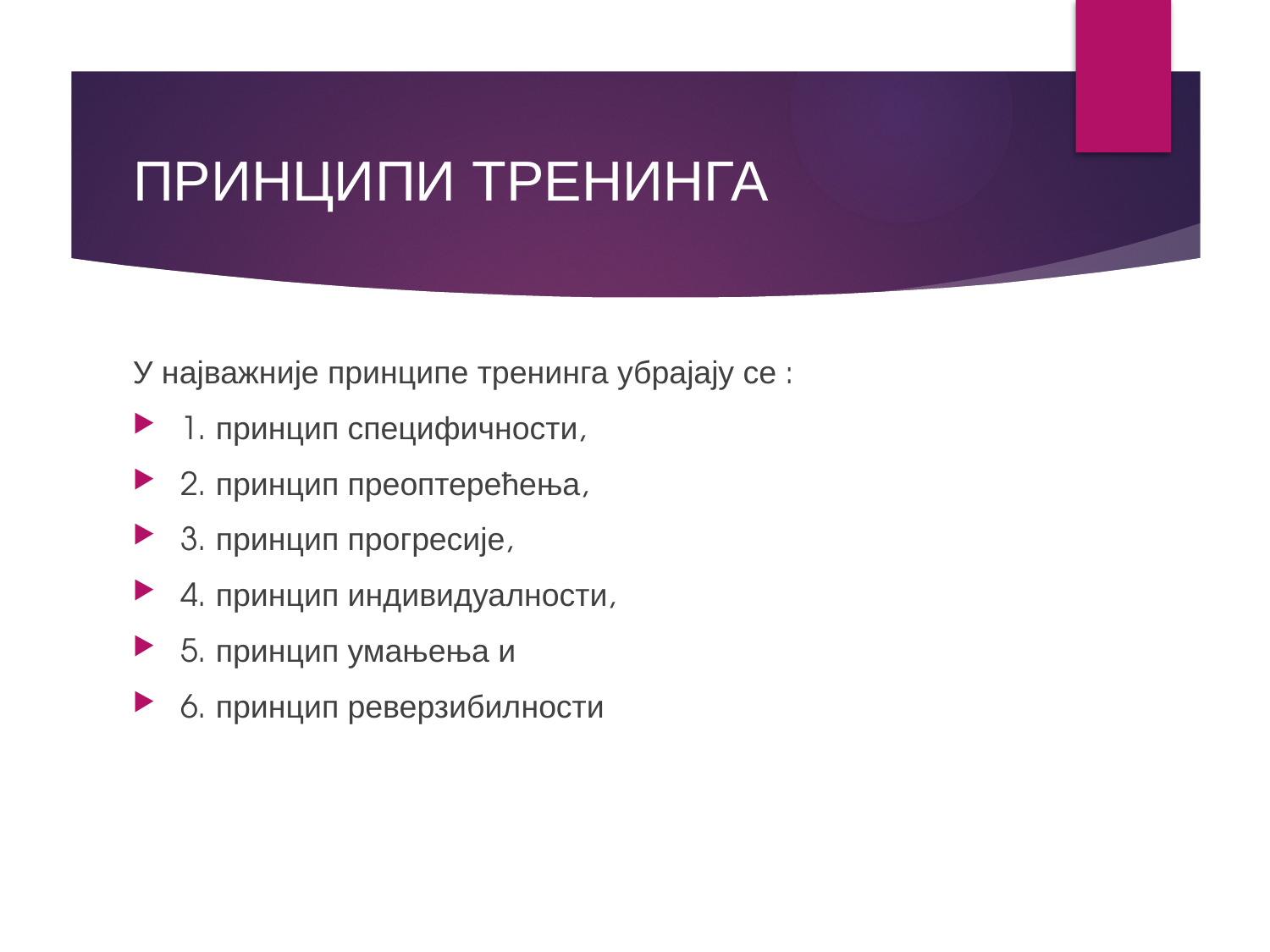

# ПРИНЦИПИ ТРЕНИНГА
У најважније принципе тренинга убрајају се :
1. принцип специфичности,
2. принцип преоптерећења,
3. принцип прогресије,
4. принцип индивидуалности,
5. принцип умањења и
6. принцип реверзибилности